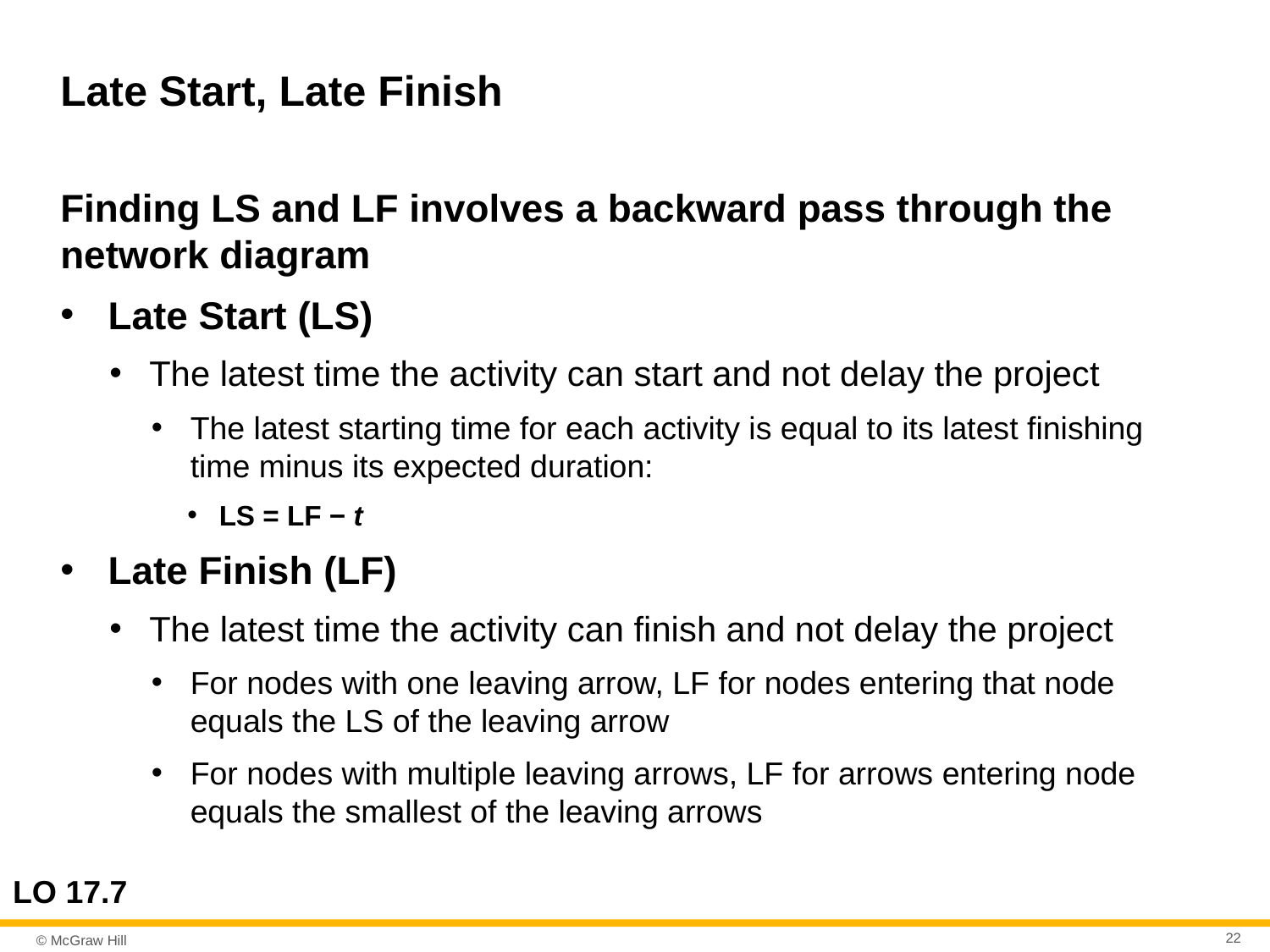

# Late Start, Late Finish
Finding LS and LF involves a backward pass through the network diagram
Late Start (LS)
The latest time the activity can start and not delay the project
The latest starting time for each activity is equal to its latest finishing time minus its expected duration:
LS = LF − t
Late Finish (LF)
The latest time the activity can finish and not delay the project
For nodes with one leaving arrow, LF for nodes entering that node equals the LS of the leaving arrow
For nodes with multiple leaving arrows, LF for arrows entering node equals the smallest of the leaving arrows
LO 17.7